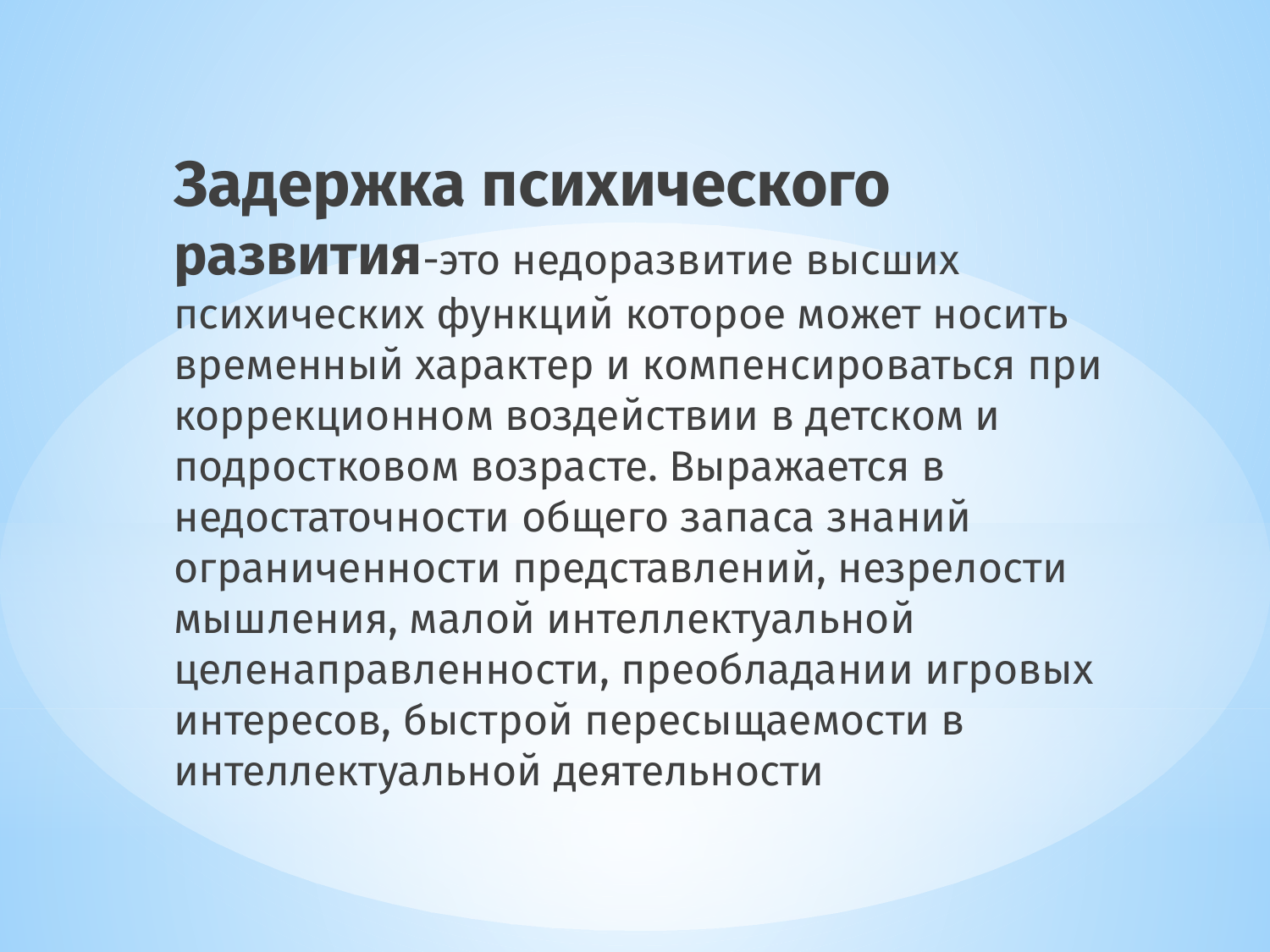

Задержка психического развития-это недоразвитие высших психических функций которое может носить временный характер и компенсироваться при коррекционном воздействии в детском и подростковом возрасте. Выражается в недостаточности общего запаса знаний ограниченности представлений, незрелости мышления, малой интеллектуальной целенаправленности, преобладании игровых интересов, быстрой пересыщаемости в интеллектуальной деятельности